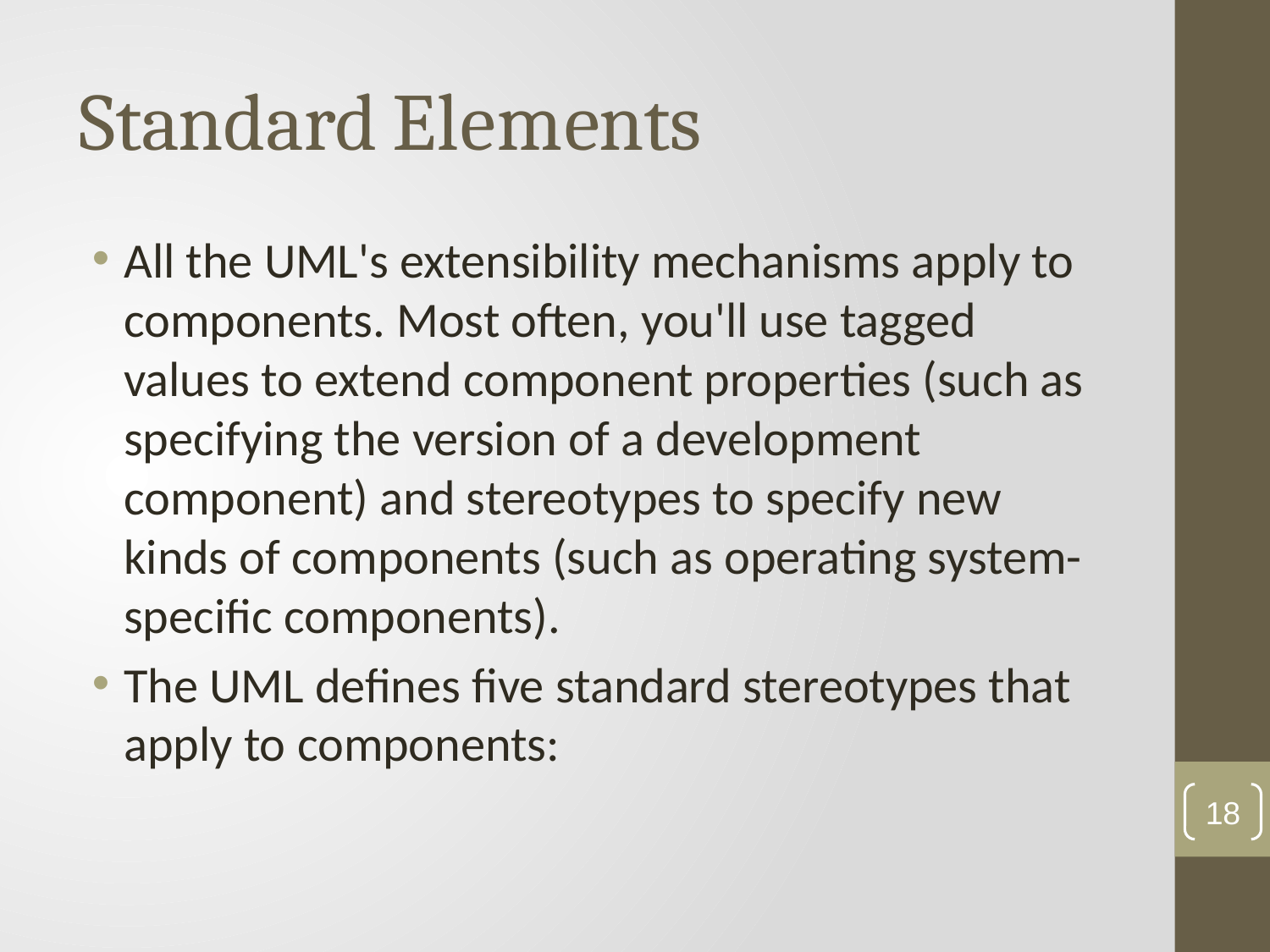

# Standard Elements
All the UML's extensibility mechanisms apply to components. Most often, you'll use tagged values to extend component properties (such as specifying the version of a development component) and stereotypes to specify new kinds of components (such as operating system-specific components).
The UML defines five standard stereotypes that apply to components:
18